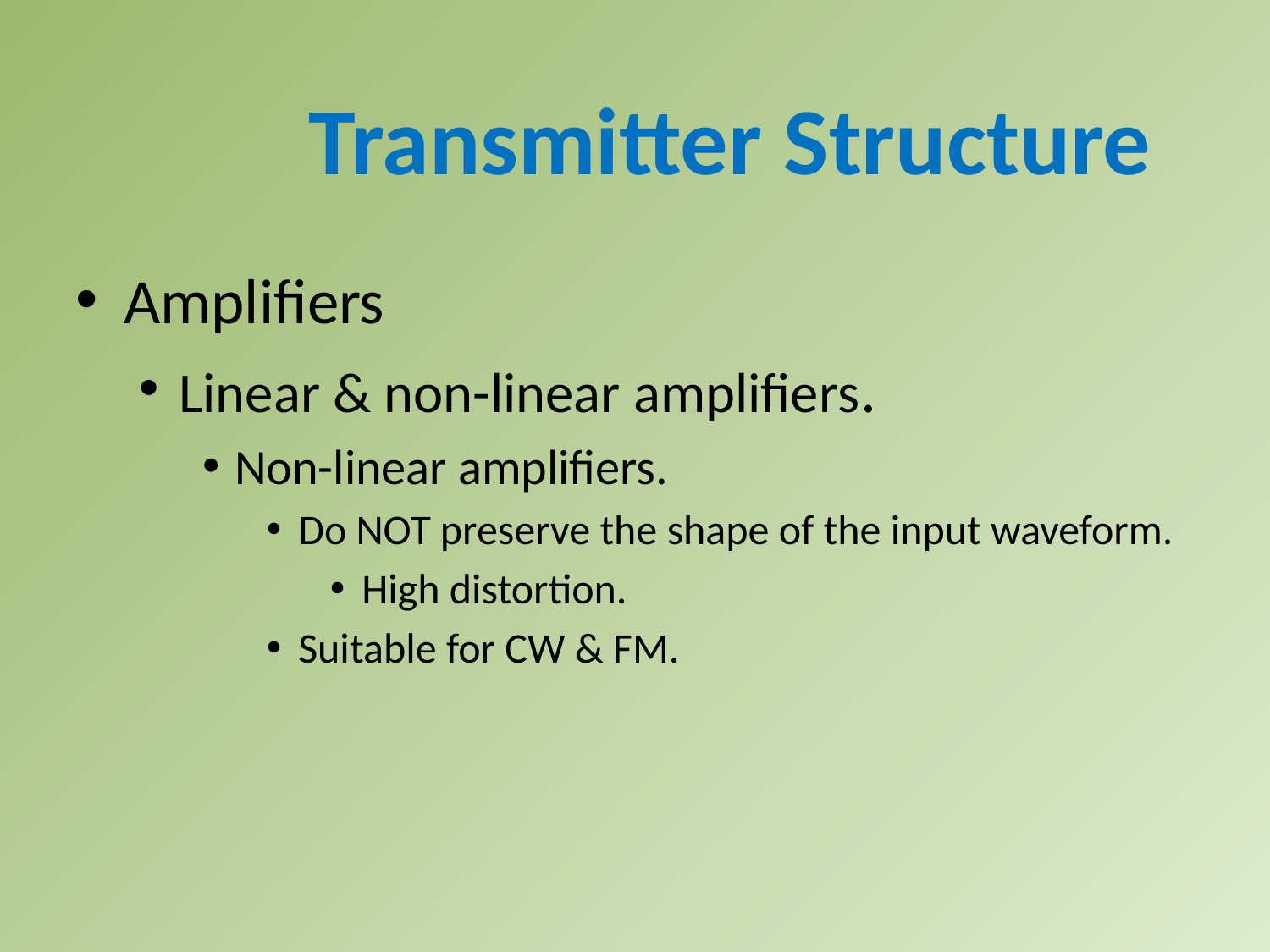

Transmitter Structure
Amplifiers
Linear & non-linear amplifiers.
Non-linear amplifiers.
Do NOT preserve the shape of the input waveform.
High distortion.
Suitable for CW & FM.